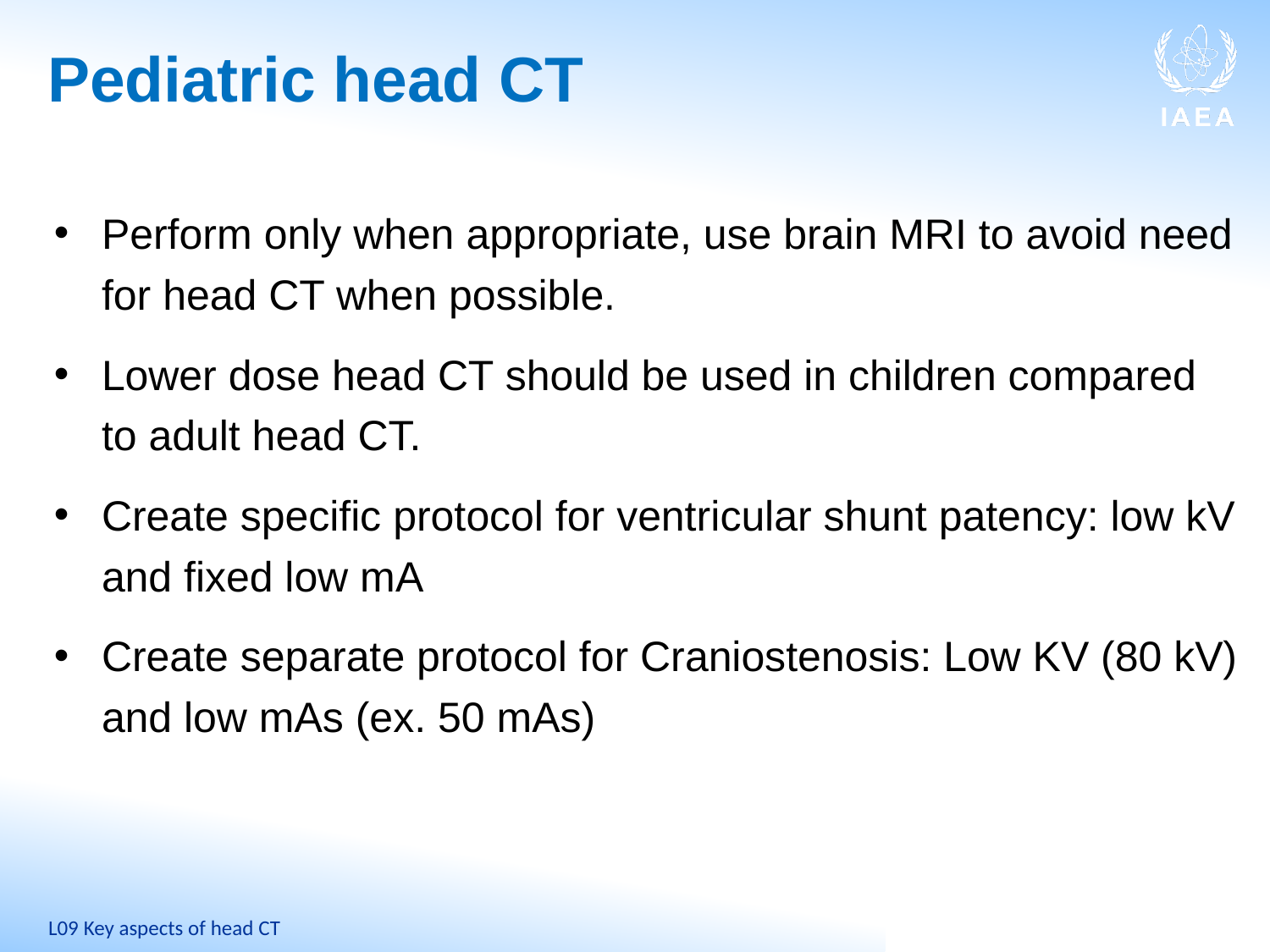

# Pediatric head CT
Perform only when appropriate, use brain MRI to avoid need for head CT when possible.
Lower dose head CT should be used in children compared to adult head CT.
Create specific protocol for ventricular shunt patency: low kV and fixed low mA
Create separate protocol for Craniostenosis: Low KV (80 kV) and low mAs (ex. 50 mAs)